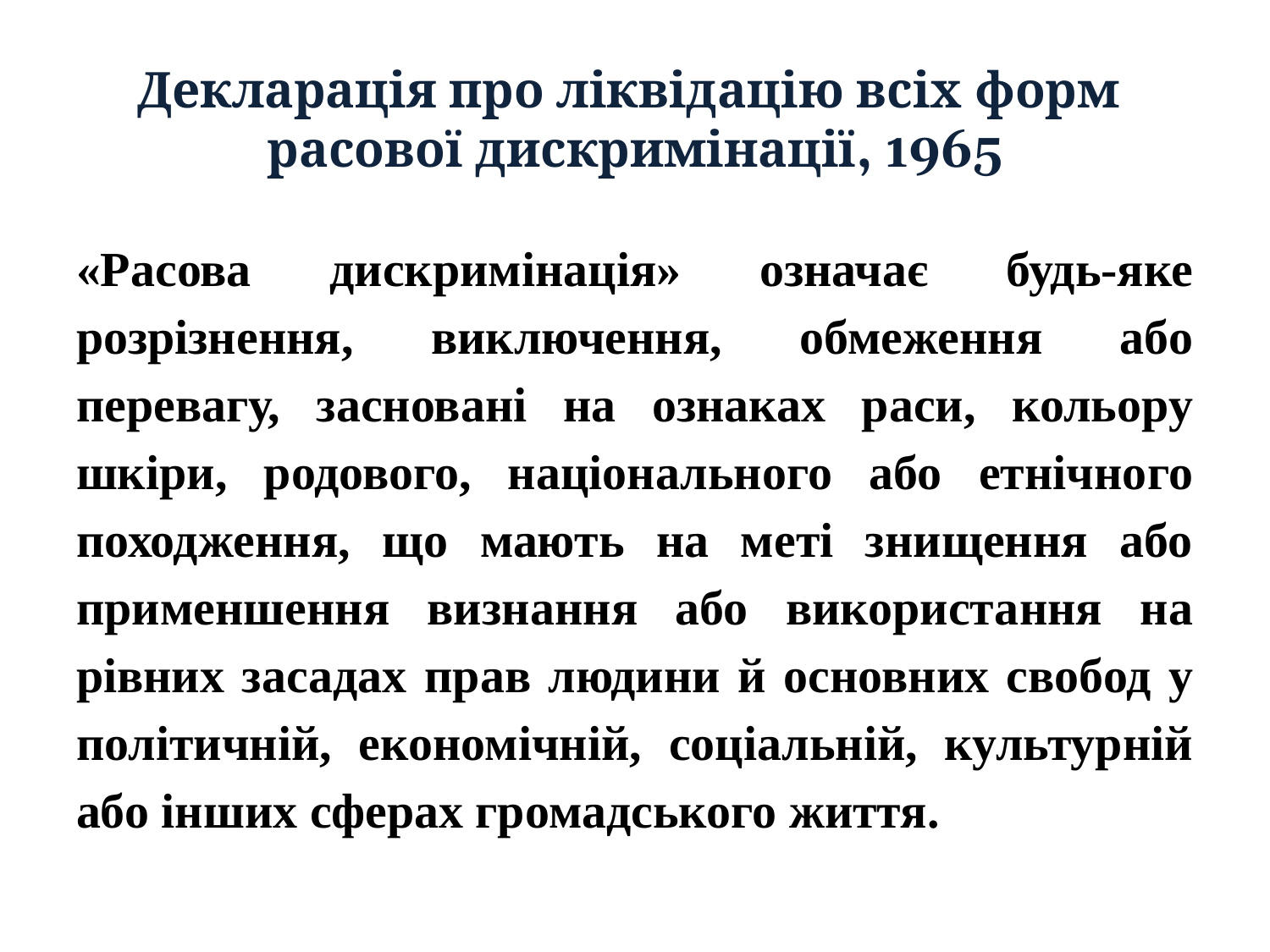

# Декларація про ліквідацію всіх форм расової дискримінації, 1965
«Расова дискримінація» означає будь-яке розрізнення, виключення, обмеження або перевагу, засновані на ознаках раси, кольору шкіри, родового, національного або етнічного походження, що мають на меті знищення або применшення визнання або використання на рівних засадах прав людини й основних свобод у політичній, економічній, соціальній, культурній або інших сферах громадського життя.